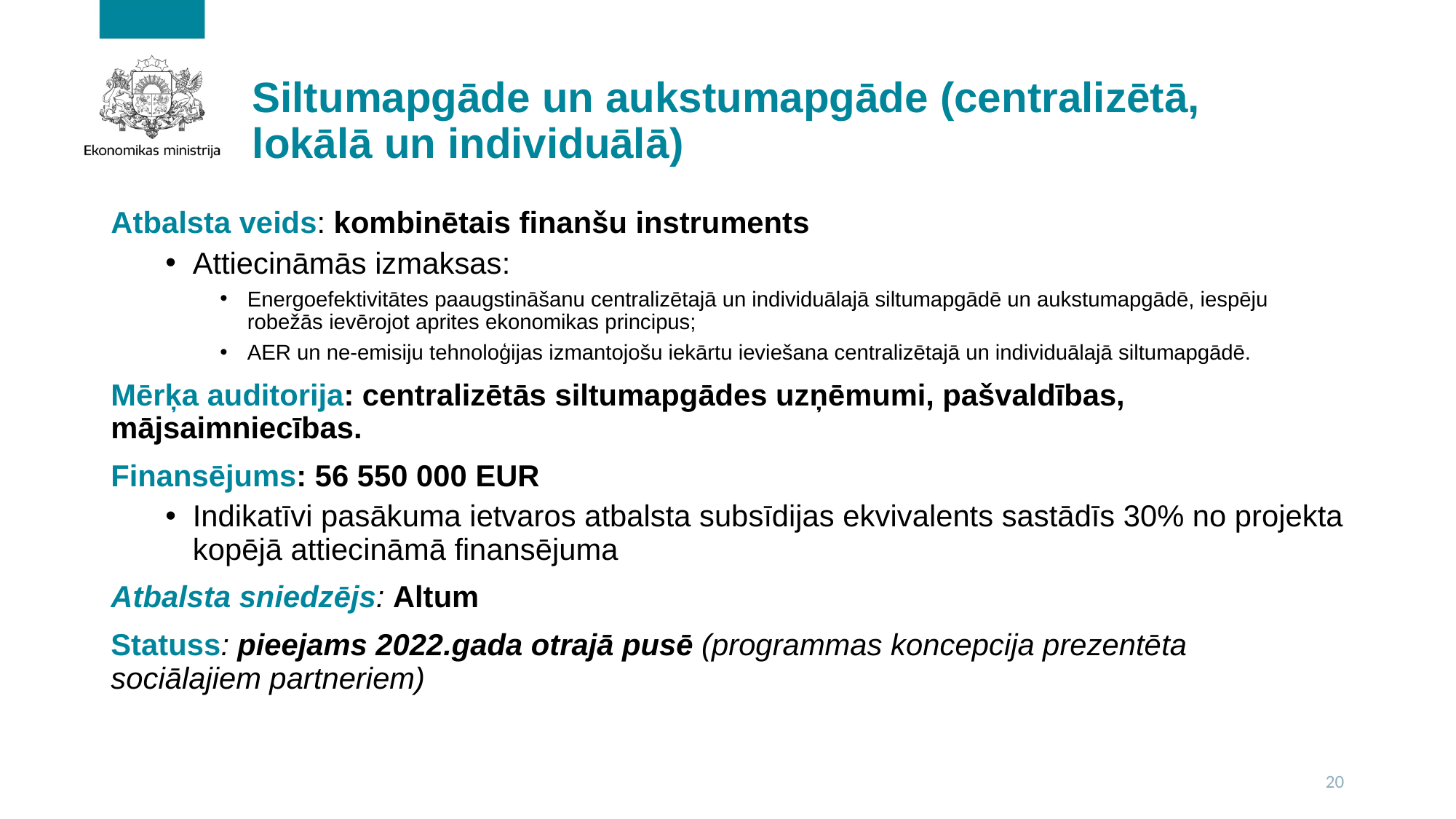

# Siltumapgāde un aukstumapgāde (centralizētā, lokālā un individuālā)
Atbalsta veids: kombinētais finanšu instruments
Attiecināmās izmaksas:
Energoefektivitātes paaugstināšanu centralizētajā un individuālajā siltumapgādē un aukstumapgādē, iespēju robežās ievērojot aprites ekonomikas principus;
AER un ne-emisiju tehnoloģijas izmantojošu iekārtu ieviešana centralizētajā un individuālajā siltumapgādē.
Mērķa auditorija: centralizētās siltumapgādes uzņēmumi, pašvaldības, mājsaimniecības.
Finansējums: 56 550 000 EUR
Indikatīvi pasākuma ietvaros atbalsta subsīdijas ekvivalents sastādīs 30% no projekta kopējā attiecināmā finansējuma
Atbalsta sniedzējs: Altum
Statuss: pieejams 2022.gada otrajā pusē (programmas koncepcija prezentēta sociālajiem partneriem)
20